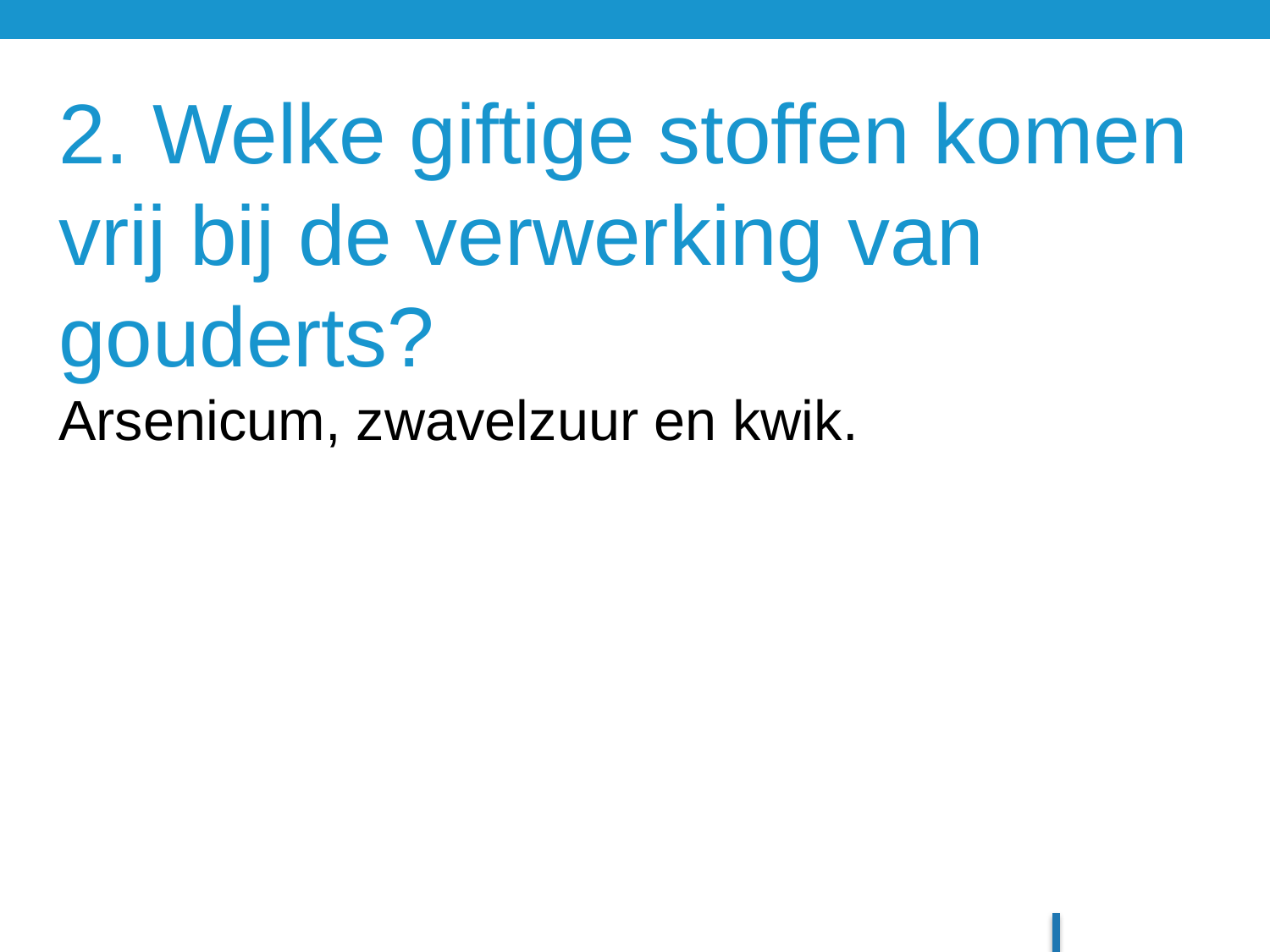

2. Welke giftige stoffen komen vrij bij de verwerking van gouderts?
Arsenicum, zwavelzuur en kwik.